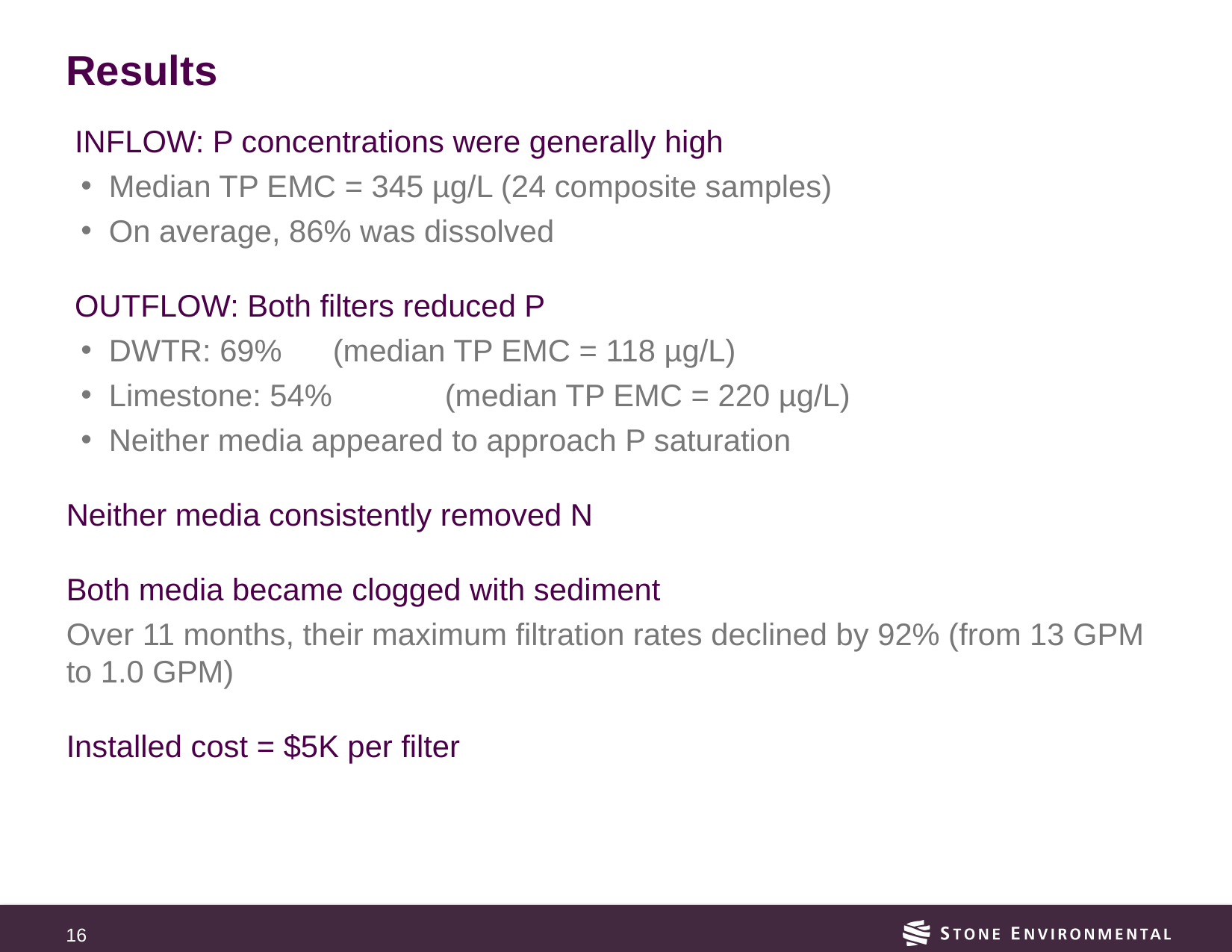

# Results
INFLOW: P concentrations were generally high
Median TP EMC = 345 µg/L (24 composite samples)
On average, 86% was dissolved

OUTFLOW: Both filters reduced P
DWTR: 69%    	(median TP EMC = 118 µg/L)
Limestone: 54% 	(median TP EMC = 220 µg/L)
Neither media appeared to approach P saturation

Neither media consistently removed N

Both media became clogged with sediment
Over 11 months, their maximum filtration rates declined by 92% (from 13 GPM to 1.0 GPM)

Installed cost = $5K per filter